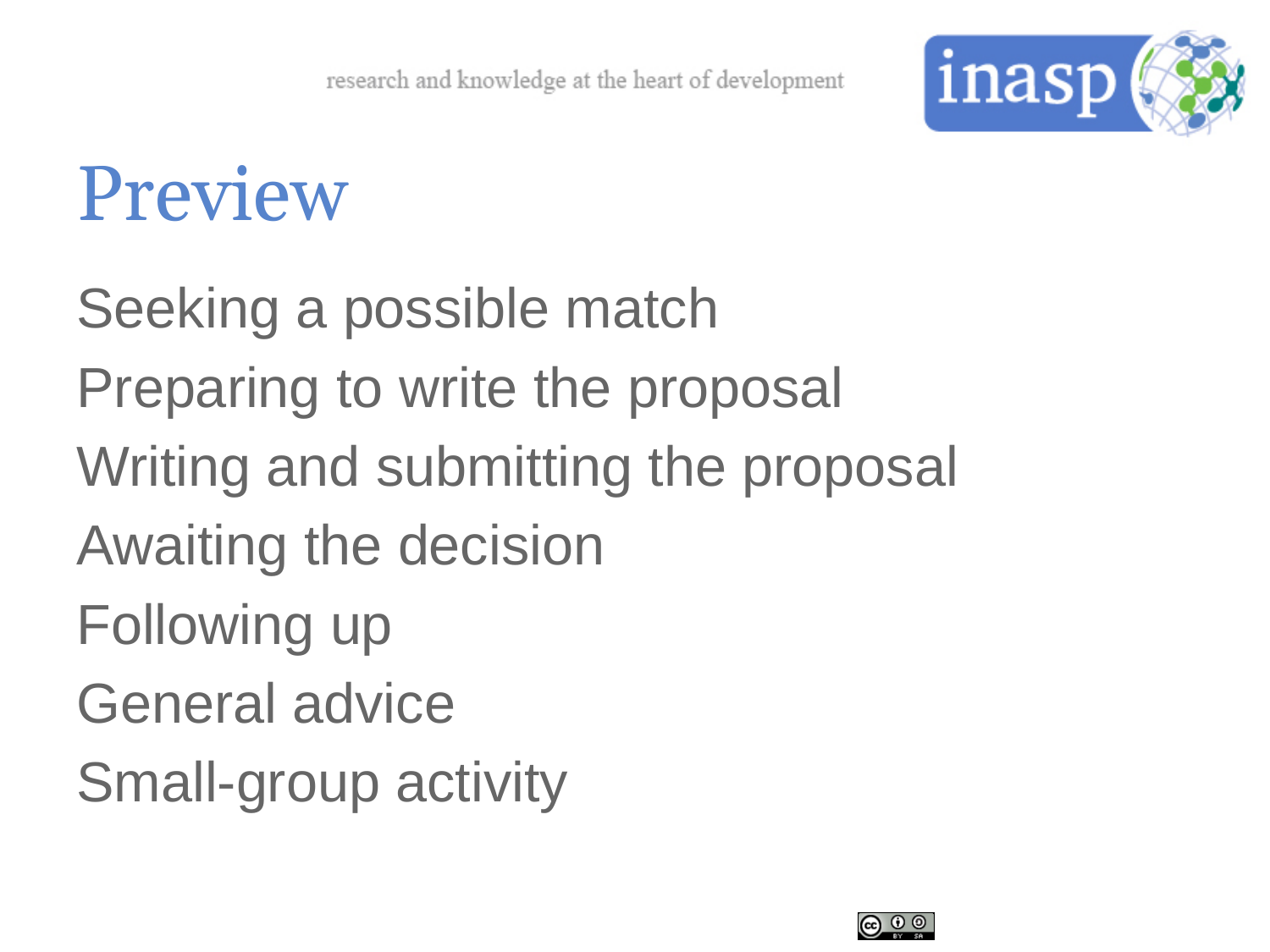

# Preview
Seeking a possible match
Preparing to write the proposal
Writing and submitting the proposal
Awaiting the decision
Following up
General advice
Small-group activity